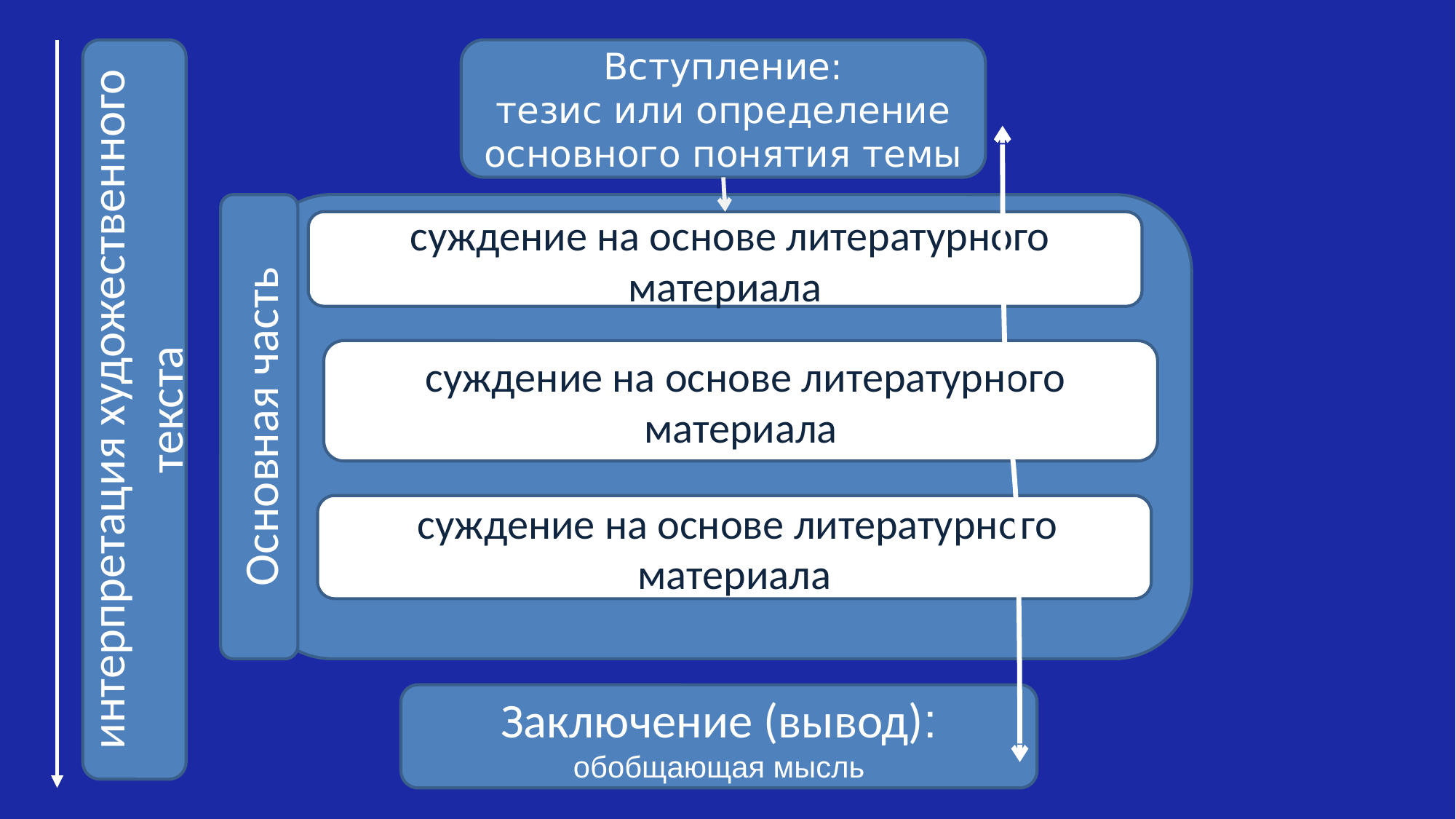

Вступление:
тезис или определение основного понятия темы

 суждение на основе литературного материала
 суждение на основе литературного материала
интерпретация художественного текста
Основная часть
 суждение на основе литературного материала
Заключение (вывод): обобщающая мысль